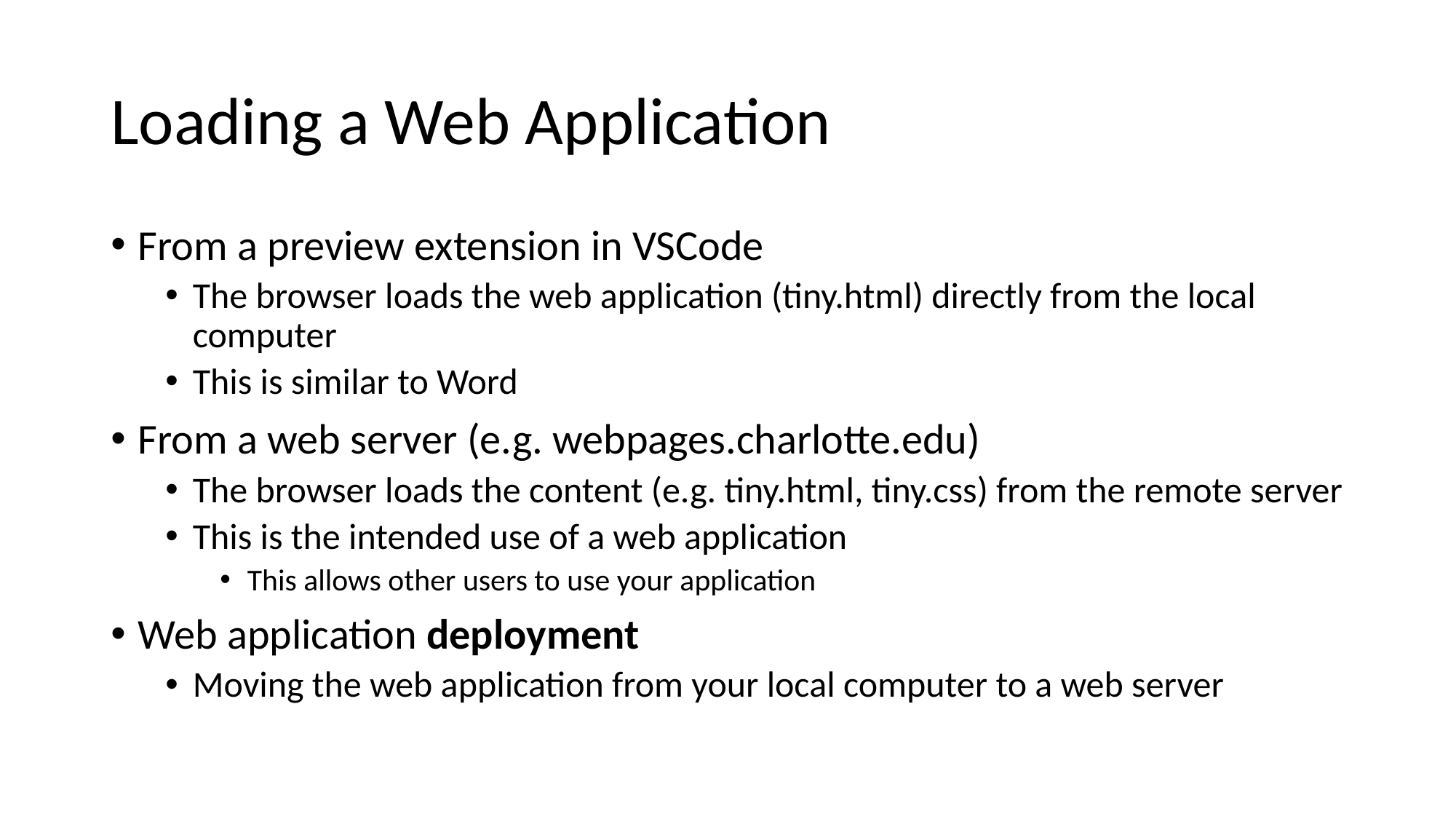

# Loading a Web Application
From a preview extension in VSCode
The browser loads the web application (tiny.html) directly from the local computer
This is similar to Word
From a web server (e.g. webpages.charlotte.edu)
The browser loads the content (e.g. tiny.html, tiny.css) from the remote server
This is the intended use of a web application
This allows other users to use your application
Web application deployment
Moving the web application from your local computer to a web server